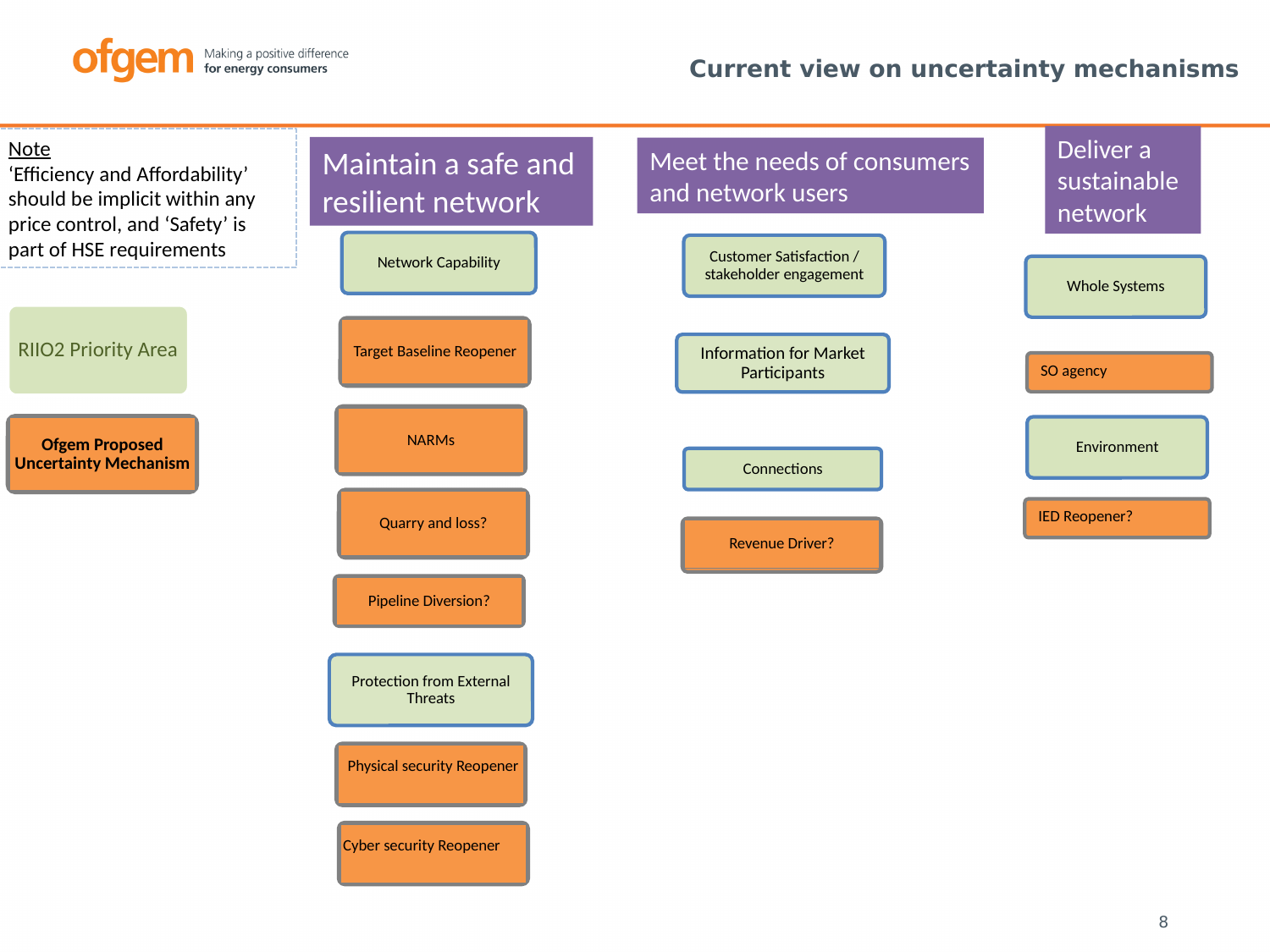

# Current view on uncertainty mechanisms
Deliver a sustainable network
Note
‘Efficiency and Affordability’ should be implicit within any price control, and ‘Safety’ is part of HSE requirements
Maintain a safe and resilient network
Meet the needs of consumers and network users

Network Capability

Customer Satisfaction / stakeholder engagement

Whole Systems

RIIO2 Priority Area

Target Baseline Reopener

Information for Market Participants
SO agency

NARMs

Ofgem Proposed Uncertainty Mechanism

Environment

Connections

Quarry and loss?
IED Reopener?

Revenue Driver?

Pipeline Diversion?

Protection from External Threats

  Physical security Reopener

Cyber security Reopener

8